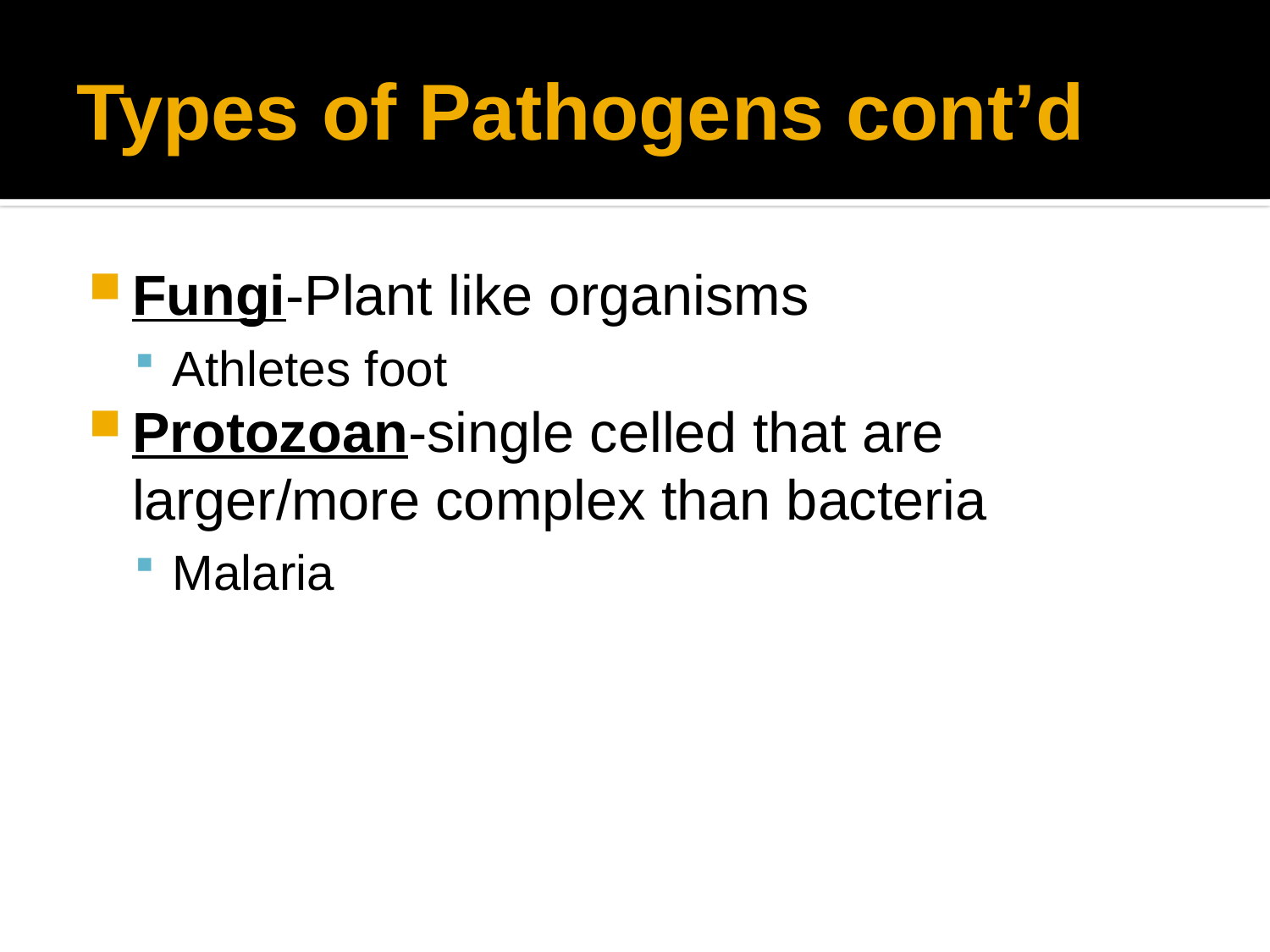

# Types of Pathogens cont’d
Fungi-Plant like organisms
Athletes foot
Protozoan-single celled that are larger/more complex than bacteria
Malaria